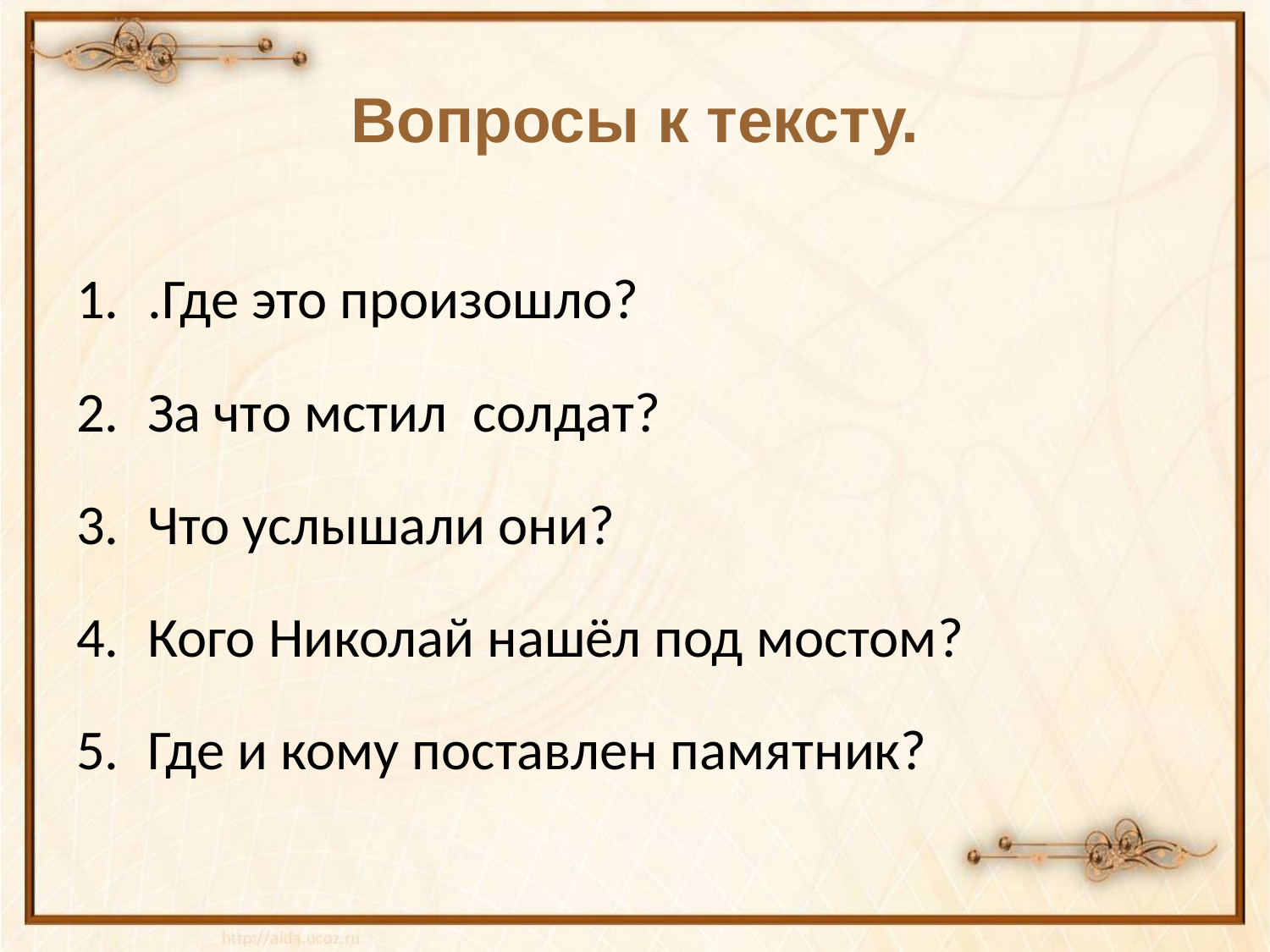

# Вопросы к тексту.
.Где это произошло?
За что мстил  солдат?
Что услышали они?
Кого Николай нашёл под мостом?
Где и кому поставлен памятник?